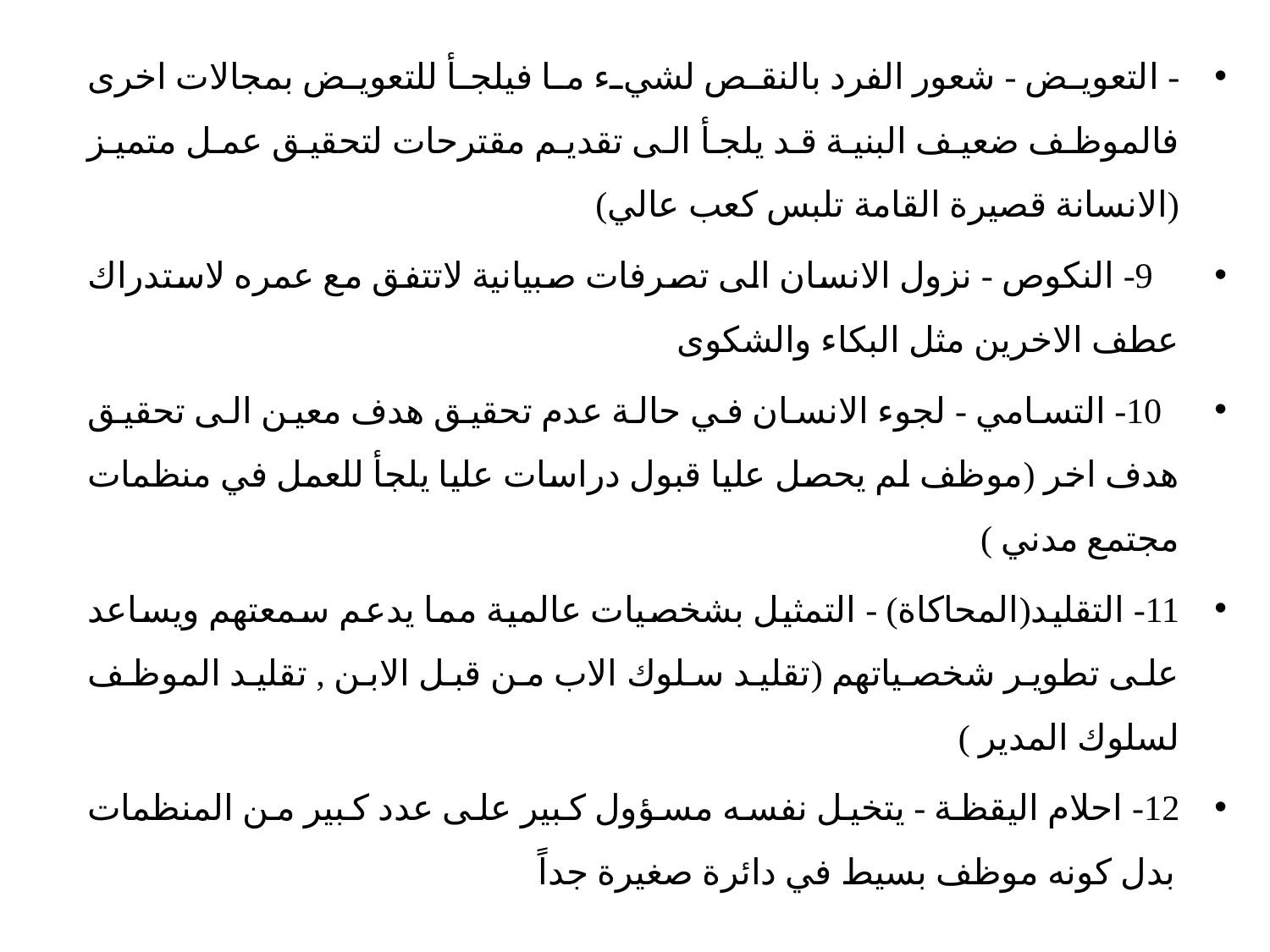

- التعويض - شعور الفرد بالنقص لشيء ما فيلجأ للتعويض بمجالات اخرى فالموظف ضعيف البنية قد يلجأ الى تقديم مقترحات لتحقيق عمل متميز (الانسانة قصيرة القامة تلبس كعب عالي)
   9- النكوص - نزول الانسان الى تصرفات صبيانية لاتتفق مع عمره لاستدراك عطف الاخرين مثل البكاء والشكوى
  10- التسامي - لجوء الانسان في حالة عدم تحقيق هدف معين الى تحقيق هدف اخر (موظف لم يحصل عليا قبول دراسات عليا يلجأ للعمل في منظمات مجتمع مدني )
11- التقليد(المحاكاة) - التمثيل بشخصيات عالمية مما يدعم سمعتهم ويساعد على تطوير شخصياتهم (تقليد سلوك الاب من قبل الابن , تقليد الموظف لسلوك المدير )
12- احلام اليقظة - يتخيل نفسه مسؤول كبير على عدد كبير من المنظمات بدل كونه موظف بسيط في دائرة صغيرة جداً